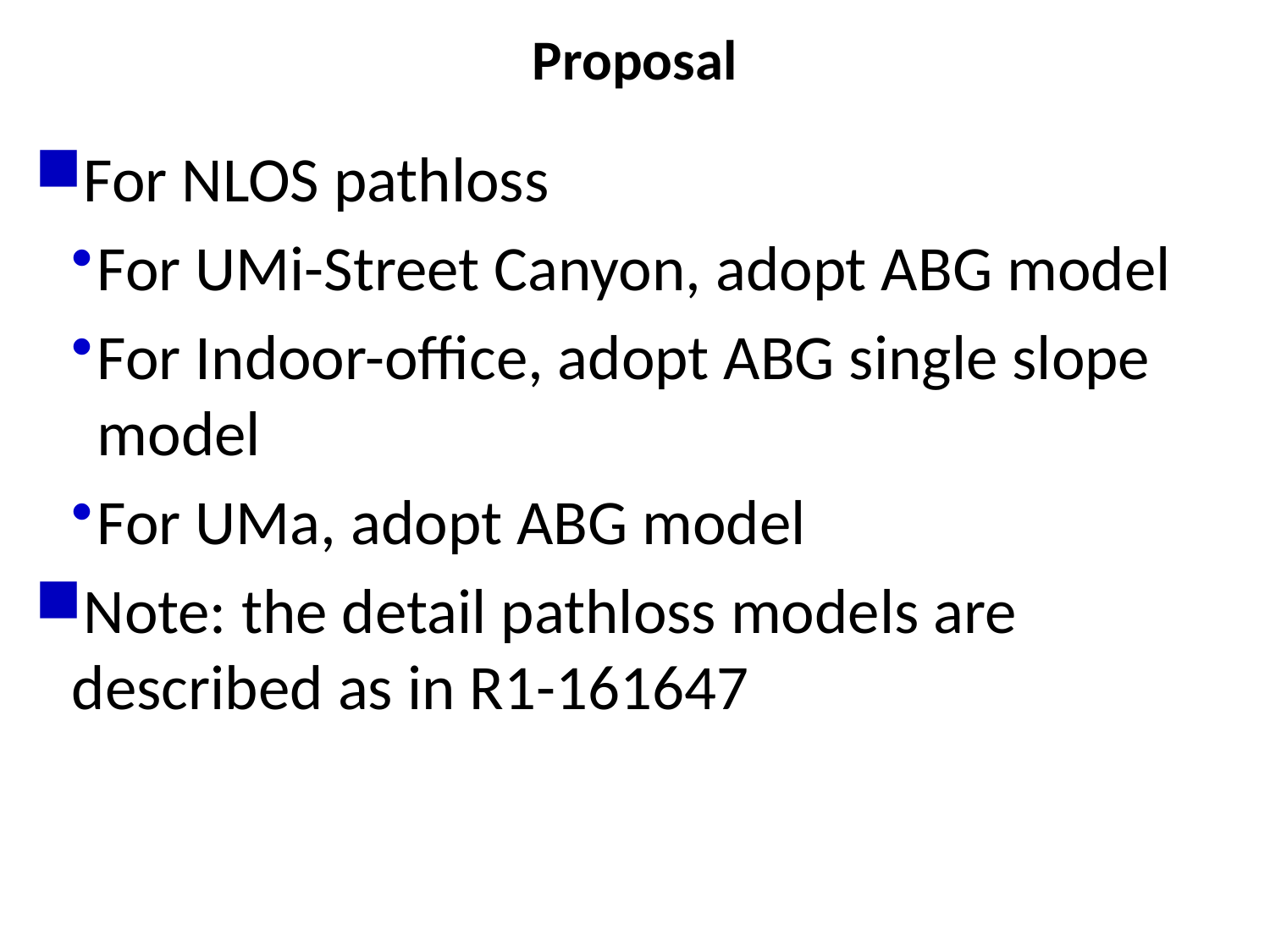

# Proposal
For NLOS pathloss
For UMi-Street Canyon, adopt ABG model
For Indoor-office, adopt ABG single slope model
For UMa, adopt ABG model
Note: the detail pathloss models are described as in R1-161647